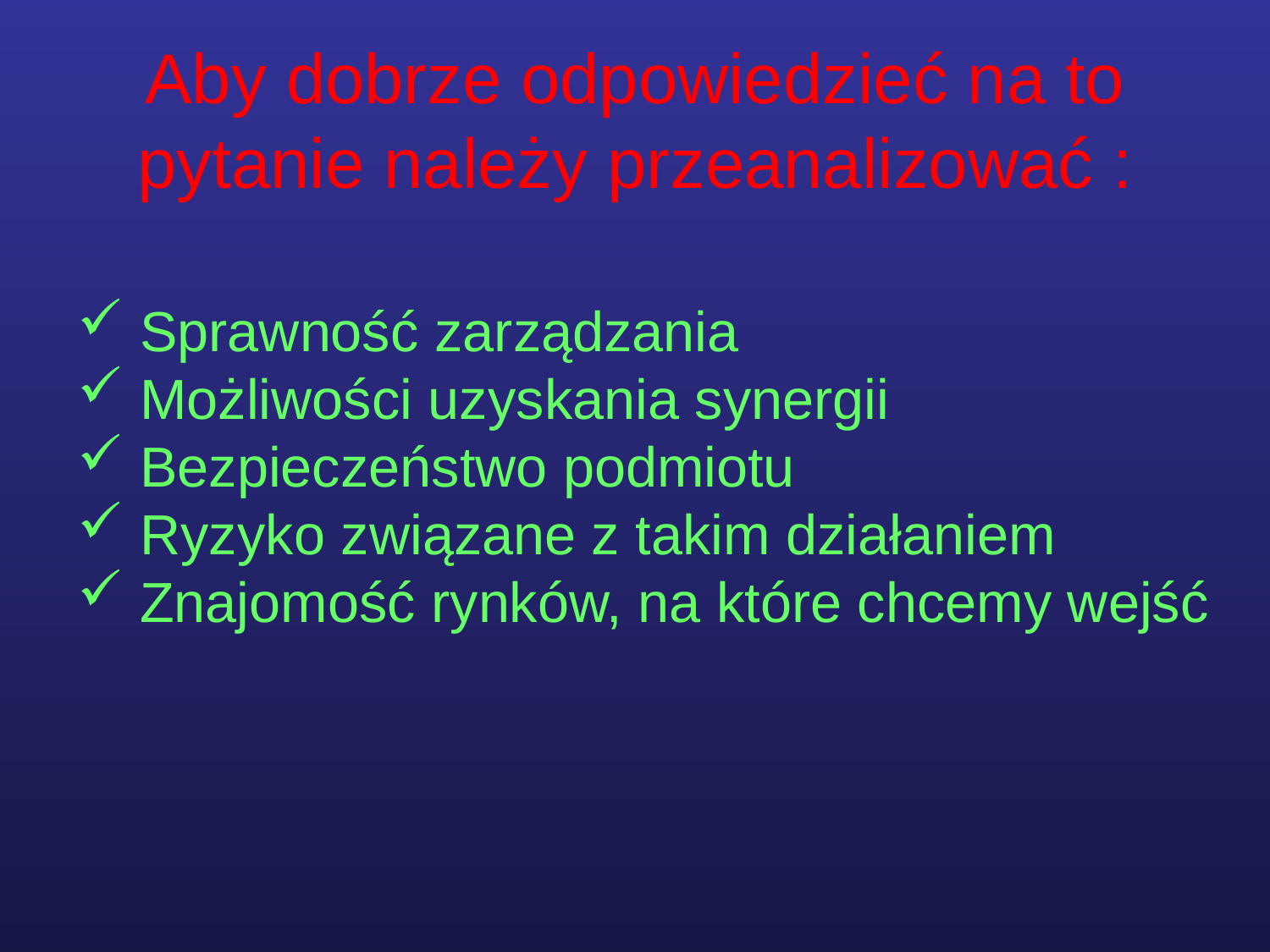

# Aby dobrze odpowiedzieć na to pytanie należy przeanalizować :
 Sprawność zarządzania
 Możliwości uzyskania synergii
 Bezpieczeństwo podmiotu
 Ryzyko związane z takim działaniem
 Znajomość rynków, na które chcemy wejść